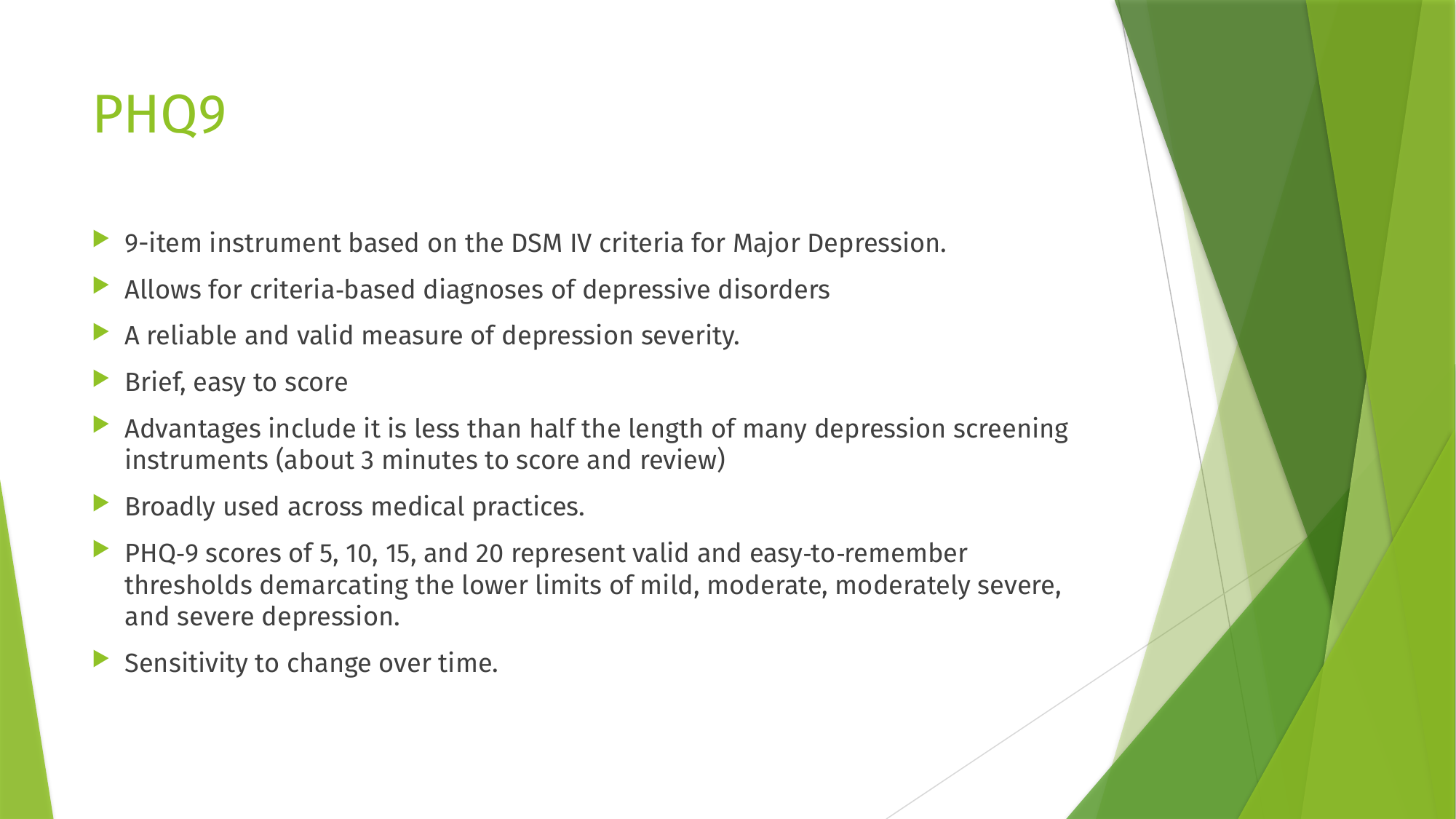

# PHQ9
9-item instrument based on the DSM IV criteria for Major Depression.
Allows for criteria‐based diagnoses of depressive disorders
A reliable and valid measure of depression severity.
Brief, easy to score
Advantages include it is less than half the length of many depression screening instruments (about 3 minutes to score and review)
Broadly used across medical practices.
PHQ‐9 scores of 5, 10, 15, and 20 represent valid and easy‐to‐remember thresholds demarcating the lower limits of mild, moderate, moderately severe, and severe depression.
Sensitivity to change over time.